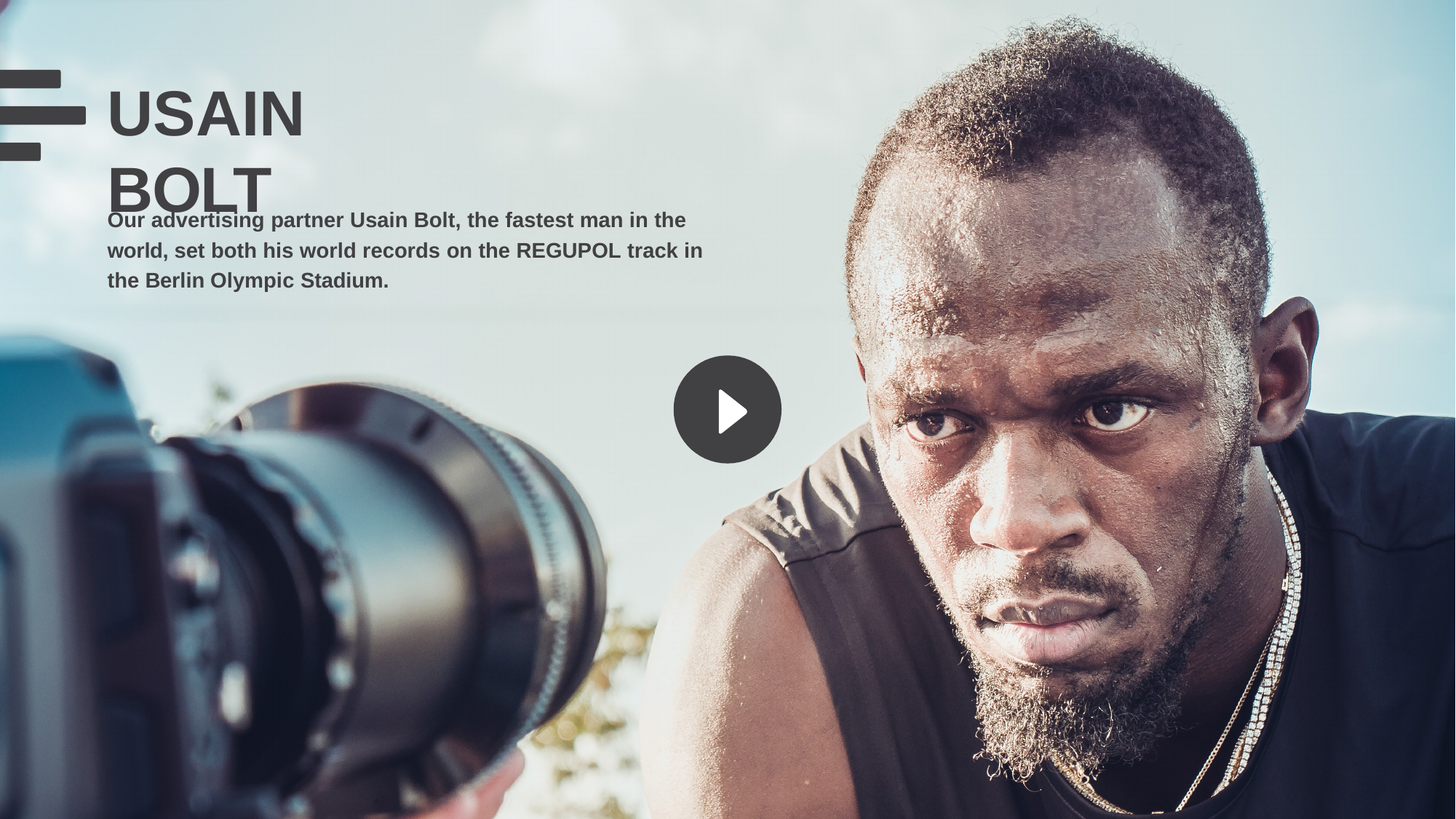

# USAIN BOLT
Our advertising partner Usain Bolt, the fastest man in the world, set both his world records on the REGUPOL track in the Berlin Olympic Stadium.